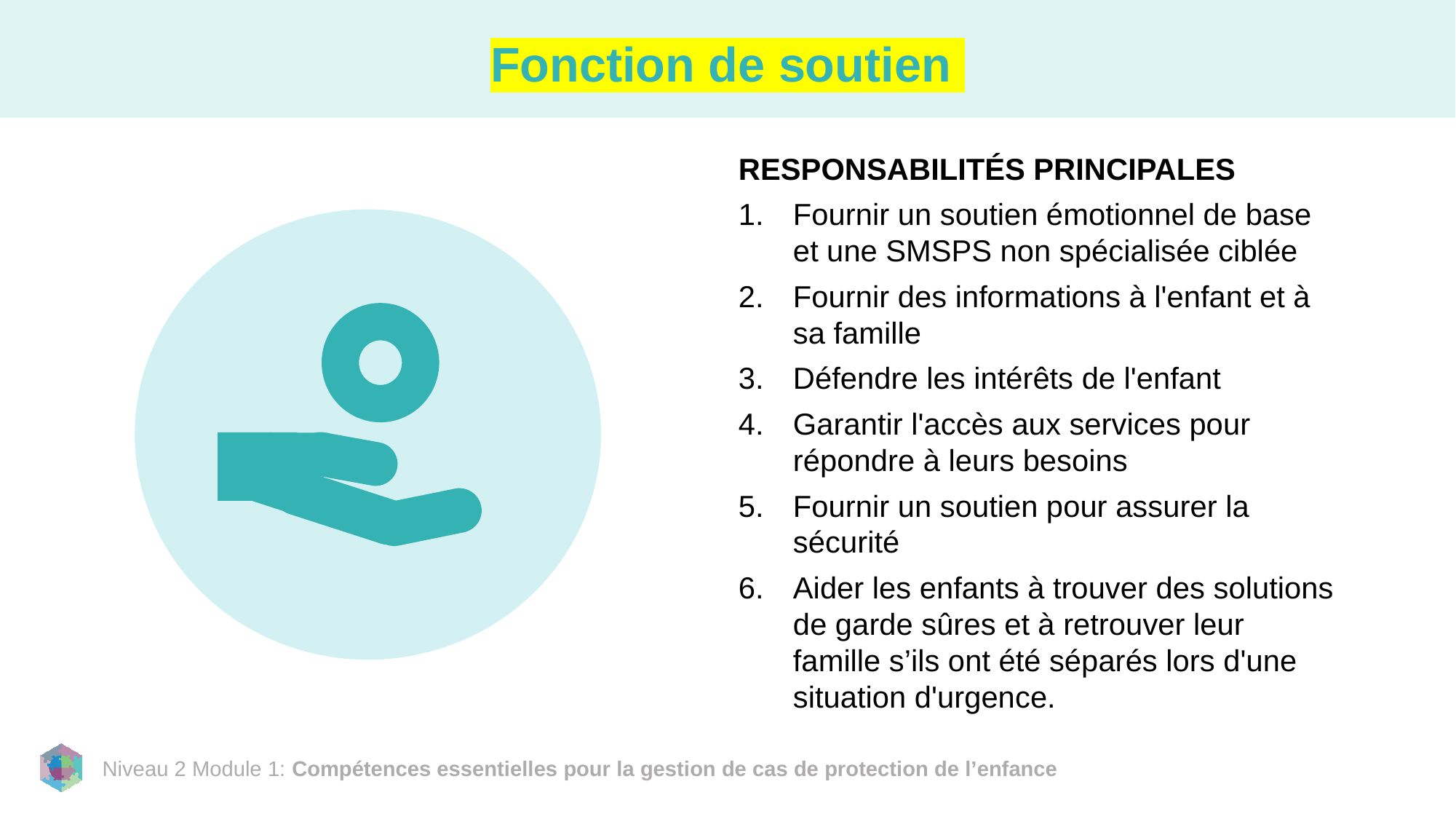

# Fonction de soutien
RESPONSABILITÉS PRINCIPALES
Fournir un soutien émotionnel de base et une SMSPS non spécialisée ciblée
Fournir des informations à l'enfant et à sa famille
Défendre les intérêts de l'enfant
Garantir l'accès aux services pour répondre à leurs besoins
Fournir un soutien pour assurer la sécurité
Aider les enfants à trouver des solutions de garde sûres et à retrouver leur famille s’ils ont été séparés lors d'une situation d'urgence.